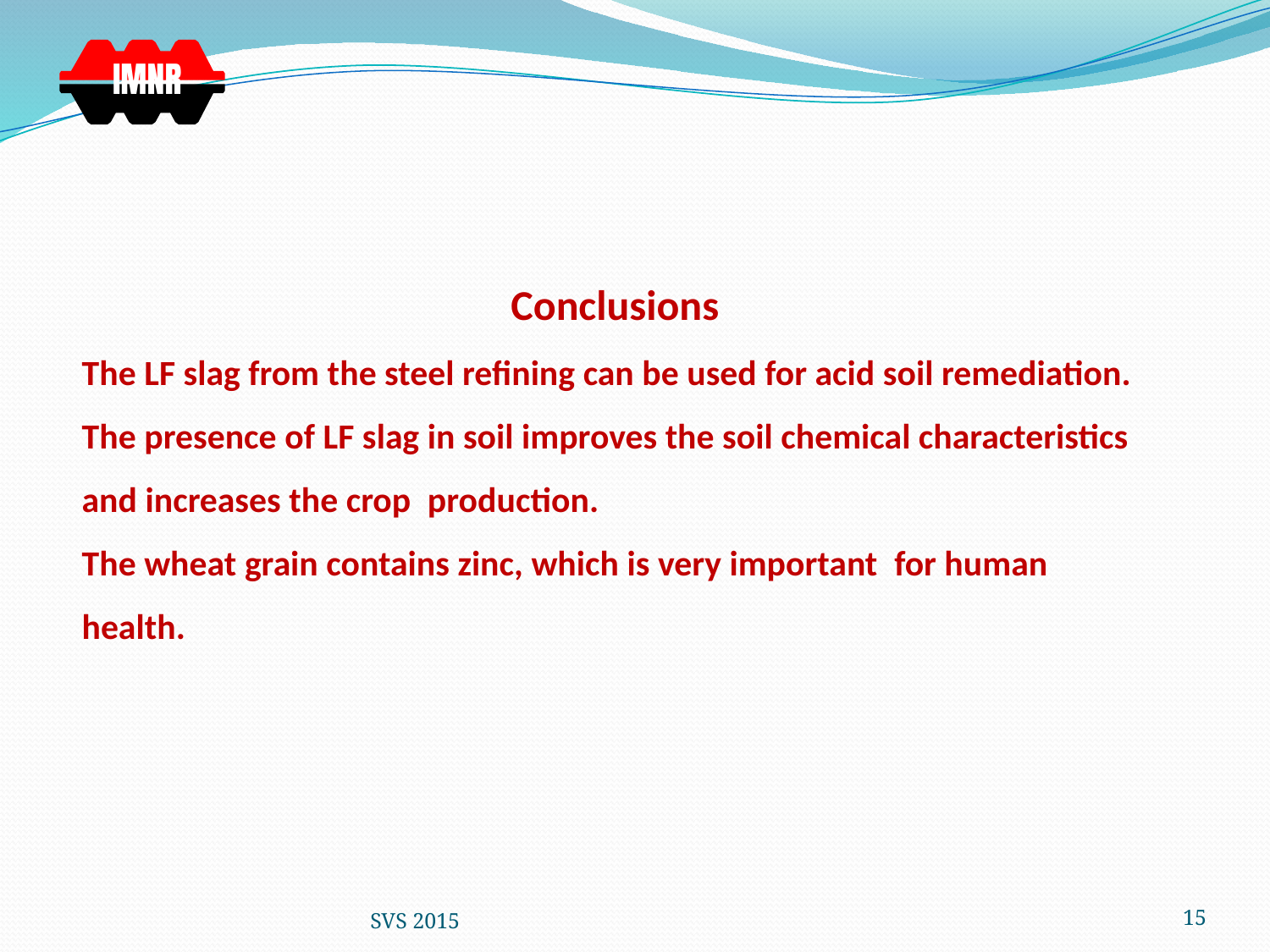

IMNR
Conclusions
The LF slag from the steel refining can be used for acid soil remediation. The presence of LF slag in soil improves the soil chemical characteristics and increases the crop  production.
The wheat grain contains zinc, which is very important  for human health.
SVS 2015
15